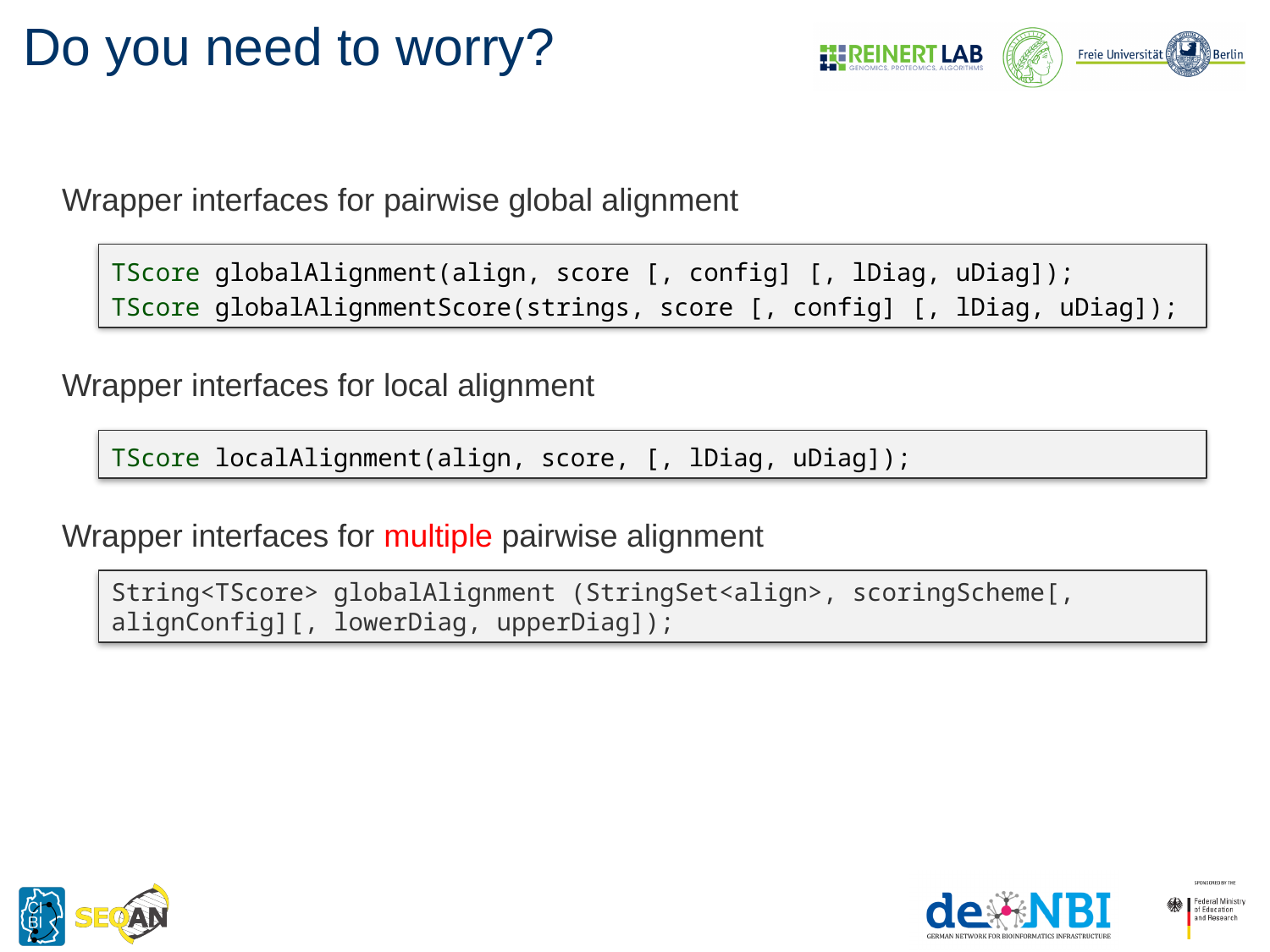

# Do you need to worry?
Wrapper interfaces for pairwise global alignment
TScore globalAlignment(align, score [, config] [, lDiag, uDiag]);
TScore globalAlignmentScore(strings, score [, config] [, lDiag, uDiag]);
Wrapper interfaces for local alignment
TScore localAlignment(align, score, [, lDiag, uDiag]);
Wrapper interfaces for multiple pairwise alignment
String<TScore> globalAlignment (StringSet<align>, scoringScheme[, alignConfig][, lowerDiag, upperDiag]);